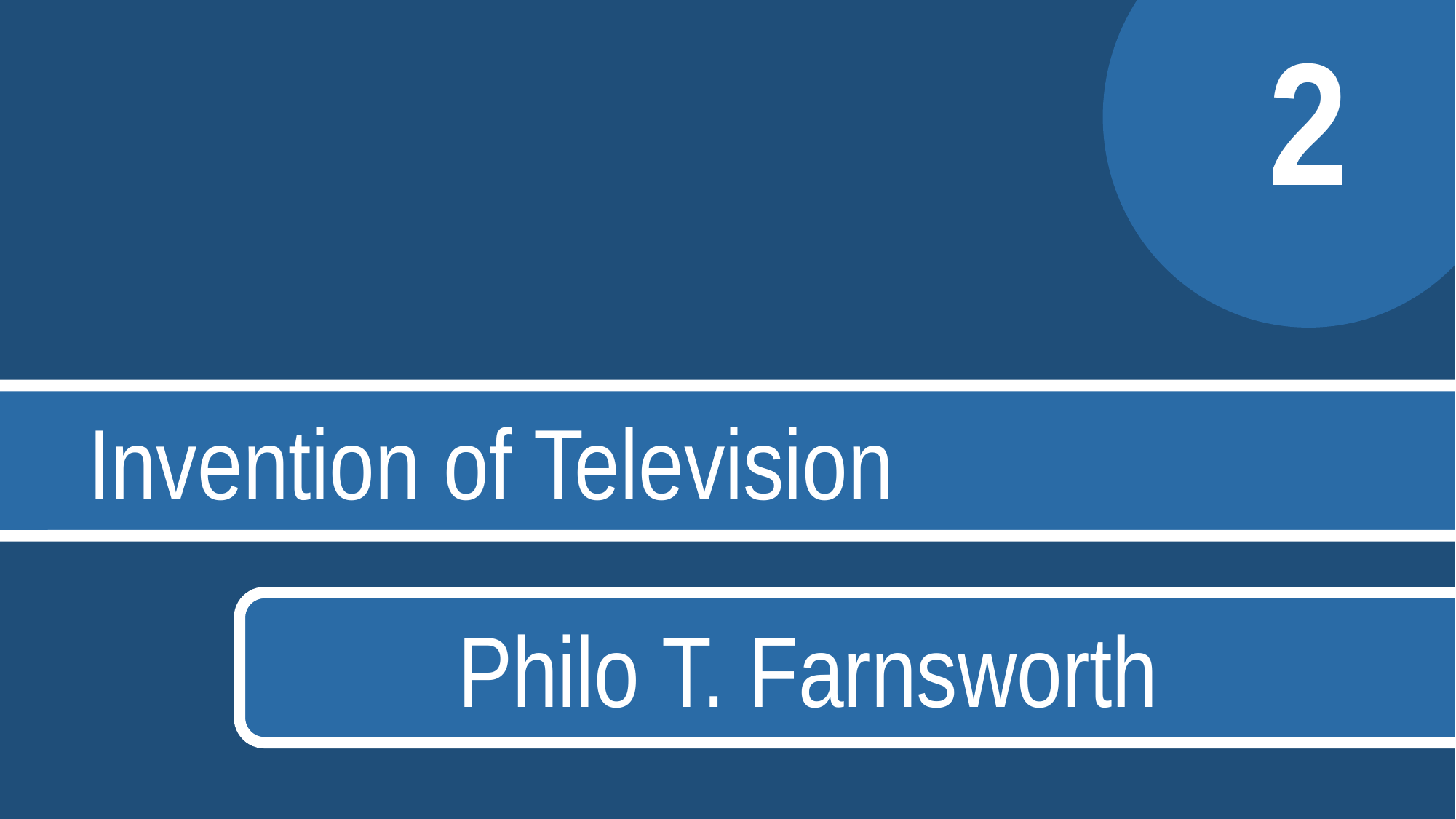

2

Invention of Television

Philo T. Farnsworth